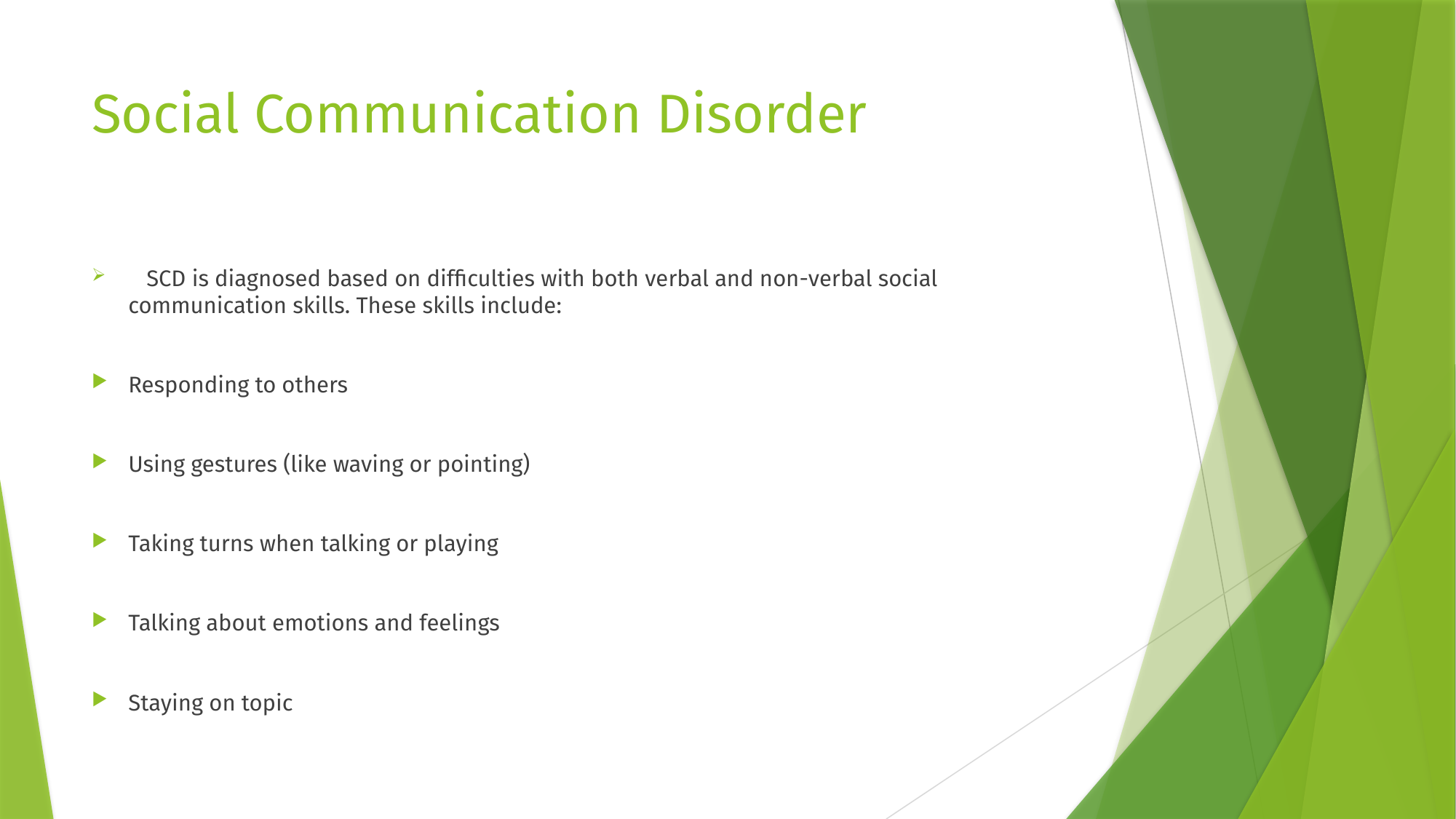

# Social Communication Disorder
   SCD is diagnosed based on difficulties with both verbal and non-verbal social    communication skills. These skills include:

Responding to others

Using gestures (like waving or pointing)

Taking turns when talking or playing

Talking about emotions and feelings

Staying on topic